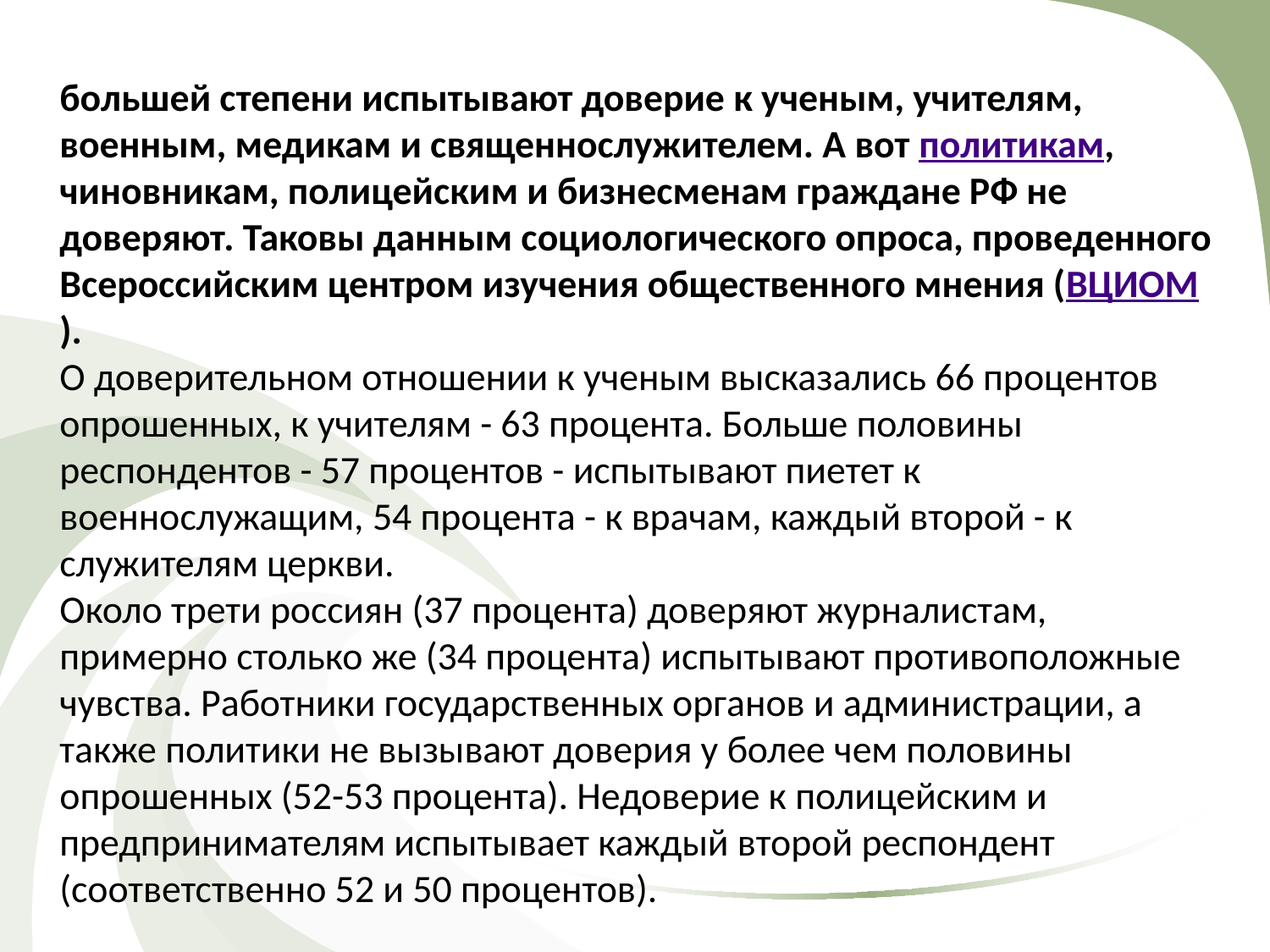

большей степени испытывают доверие к ученым, учителям, военным, медикам и священнослужителем. А вот политикам, чиновникам, полицейским и бизнесменам граждане РФ не доверяют. Таковы данным социологического опроса, проведенного Всероссийским центром изучения общественного мнения (ВЦИОМ).
О доверительном отношении к ученым высказались 66 процентов опрошенных, к учителям - 63 процента. Больше половины респондентов - 57 процентов - испытывают пиетет к военнослужащим, 54 процента - к врачам, каждый второй - к служителям церкви.
Около трети россиян (37 процента) доверяют журналистам, примерно столько же (34 процента) испытывают противоположные чувства. Работники государственных органов и администрации, а также политики не вызывают доверия у более чем половины опрошенных (52-53 процента). Недоверие к полицейским и предпринимателям испытывает каждый второй респондент (соответственно 52 и 50 процентов).